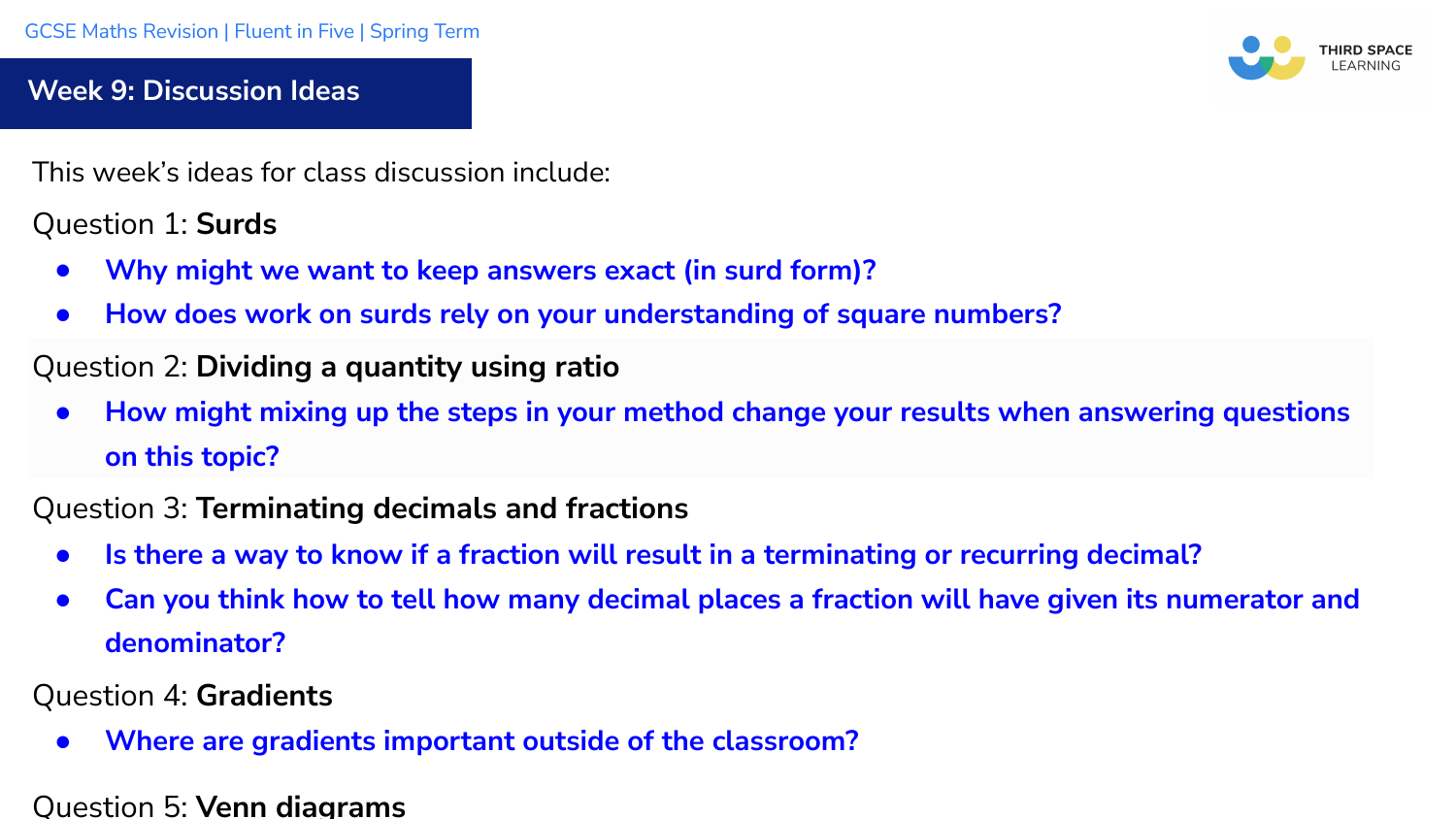

Week 9: Discussion Ideas
| This week’s ideas for class discussion include: |
| --- |
| Question 1: Surds Why might we want to keep answers exact (in surd form)? How does work on surds rely on your understanding of square numbers? |
| Question 2: Dividing a quantity using ratio How might mixing up the steps in your method change your results when answering questions on this topic? |
| Question 3: Terminating decimals and fractions Is there a way to know if a fraction will result in a terminating or recurring decimal? Can you think how to tell how many decimal places a fraction will have given its numerator and denominator? |
| Question 4: Gradients Where are gradients important outside of the classroom? |
| Question 5: Venn diagrams Why do you think a visual representation (such as a Venn diagram) was developed? |